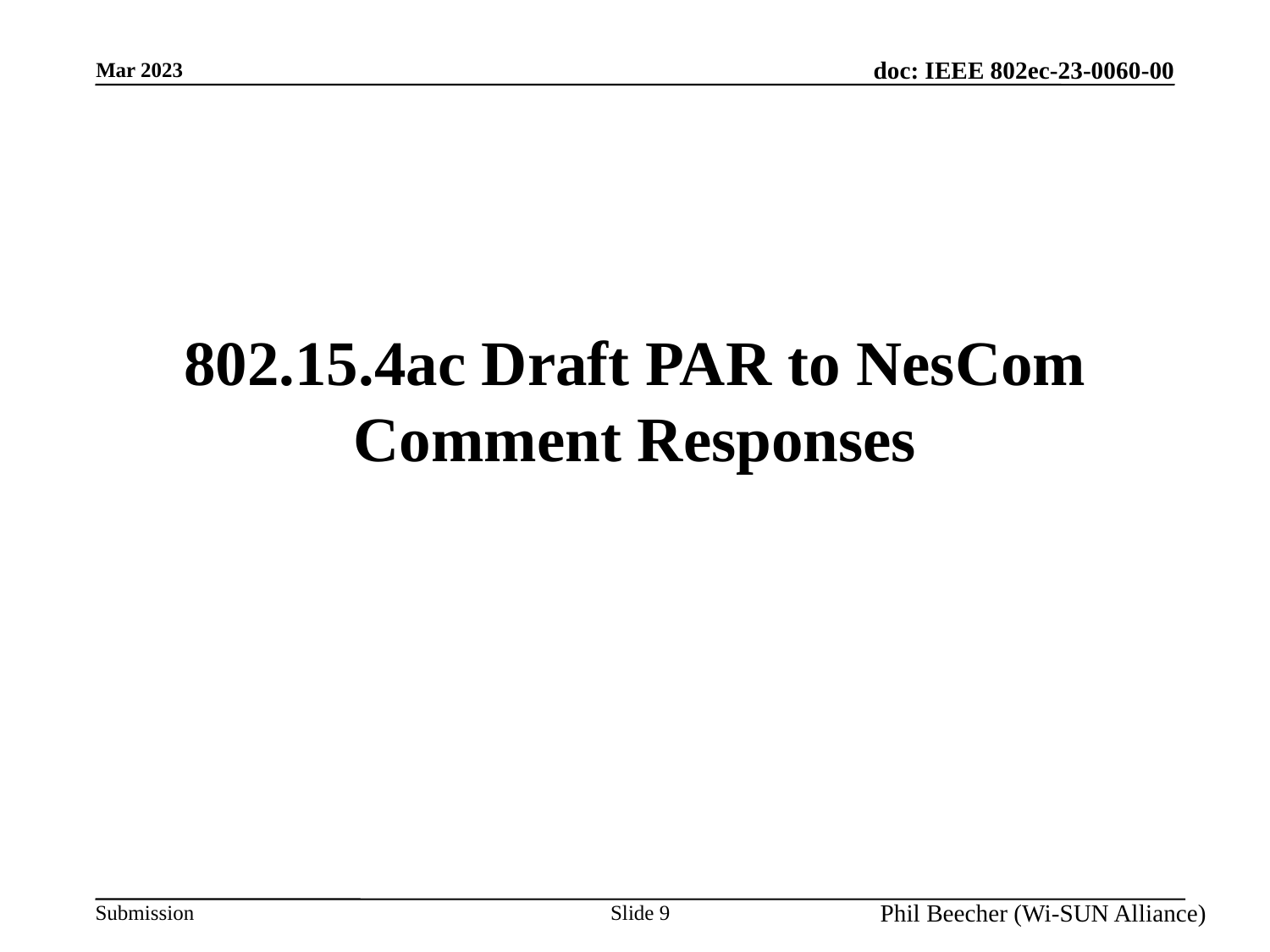

802.15.4ac Draft PAR to NesCom
Comment Responses
Slide 9